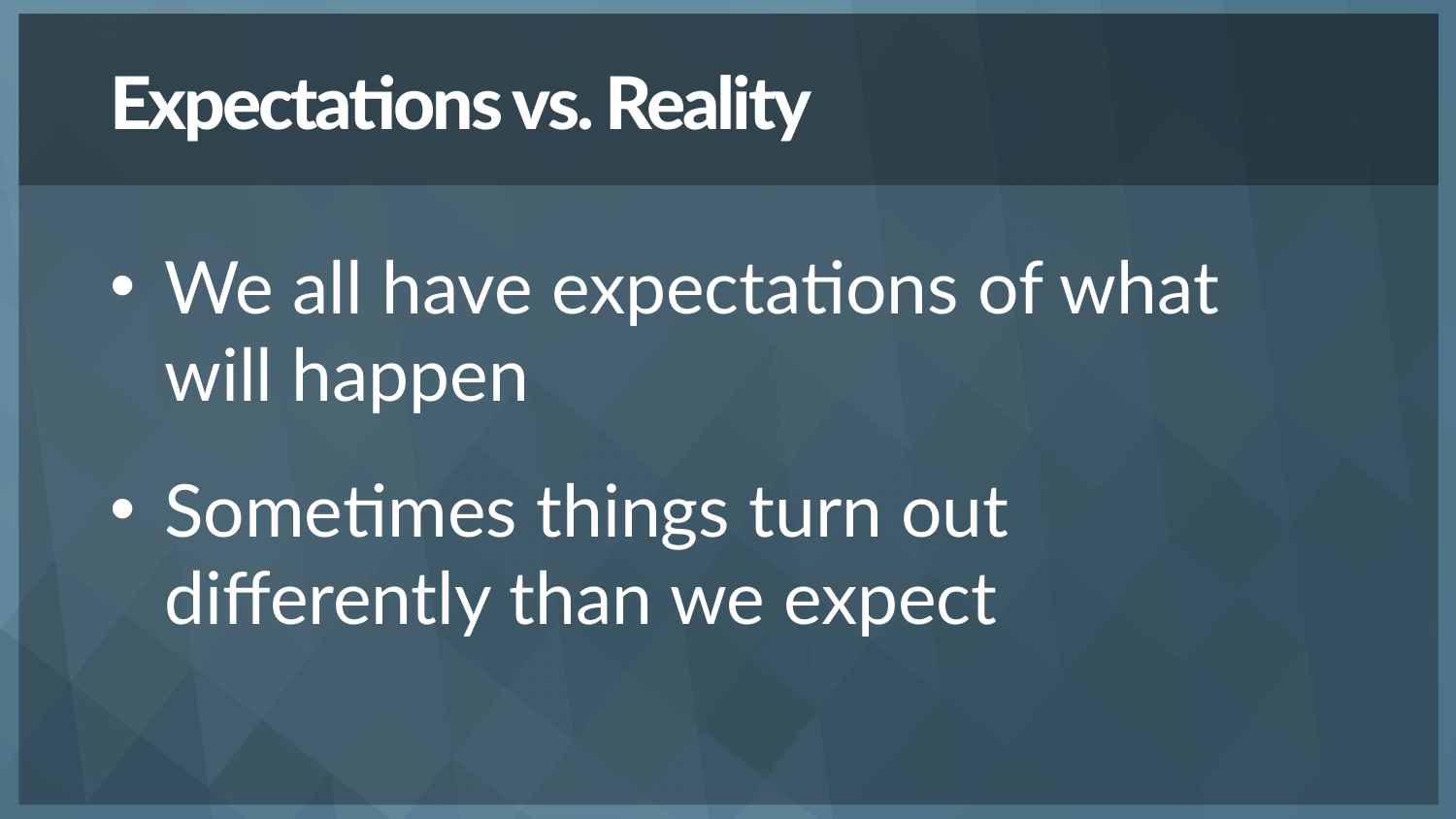

# Expectations vs. Reality
We all have expectations of what will happen
Sometimes things turn out differently than we expect